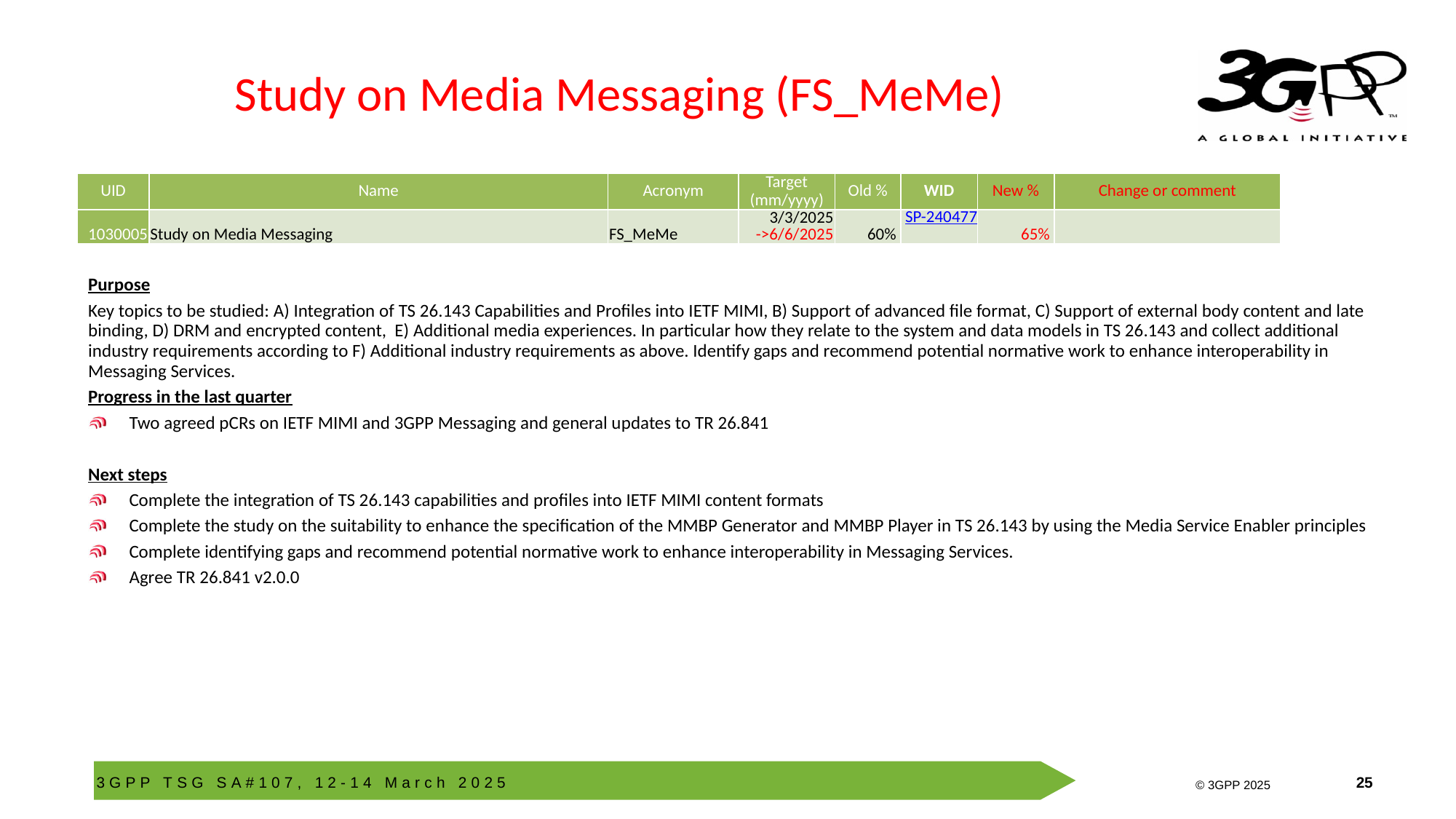

# Study on Media Messaging (FS_MeMe)
| UID | Name | Acronym | Target (mm/yyyy) | Old % | WID | New % | Change or comment |
| --- | --- | --- | --- | --- | --- | --- | --- |
| 1030005 | Study on Media Messaging | FS\_MeMe | 3/3/2025 ->6/6/2025 | 60% | SP-240477 | 65% |  |
Purpose
Key topics to be studied: A) Integration of TS 26.143 Capabilities and Profiles into IETF MIMI, B) Support of advanced file format, C) Support of external body content and late binding, D) DRM and encrypted content,  E) Additional media experiences. In particular how they relate to the system and data models in TS 26.143 and collect additional industry requirements according to F) Additional industry requirements as above. Identify gaps and recommend potential normative work to enhance interoperability in Messaging Services.
Progress in the last quarter
Two agreed pCRs on IETF MIMI and 3GPP Messaging and general updates to TR 26.841

Next steps
Complete the integration of TS 26.143 capabilities and profiles into IETF MIMI content formats
Complete the study on the suitability to enhance the specification of the MMBP Generator and MMBP Player in TS 26.143 by using the Media Service Enabler principles
Complete identifying gaps and recommend potential normative work to enhance interoperability in Messaging Services.
Agree TR 26.841 v2.0.0